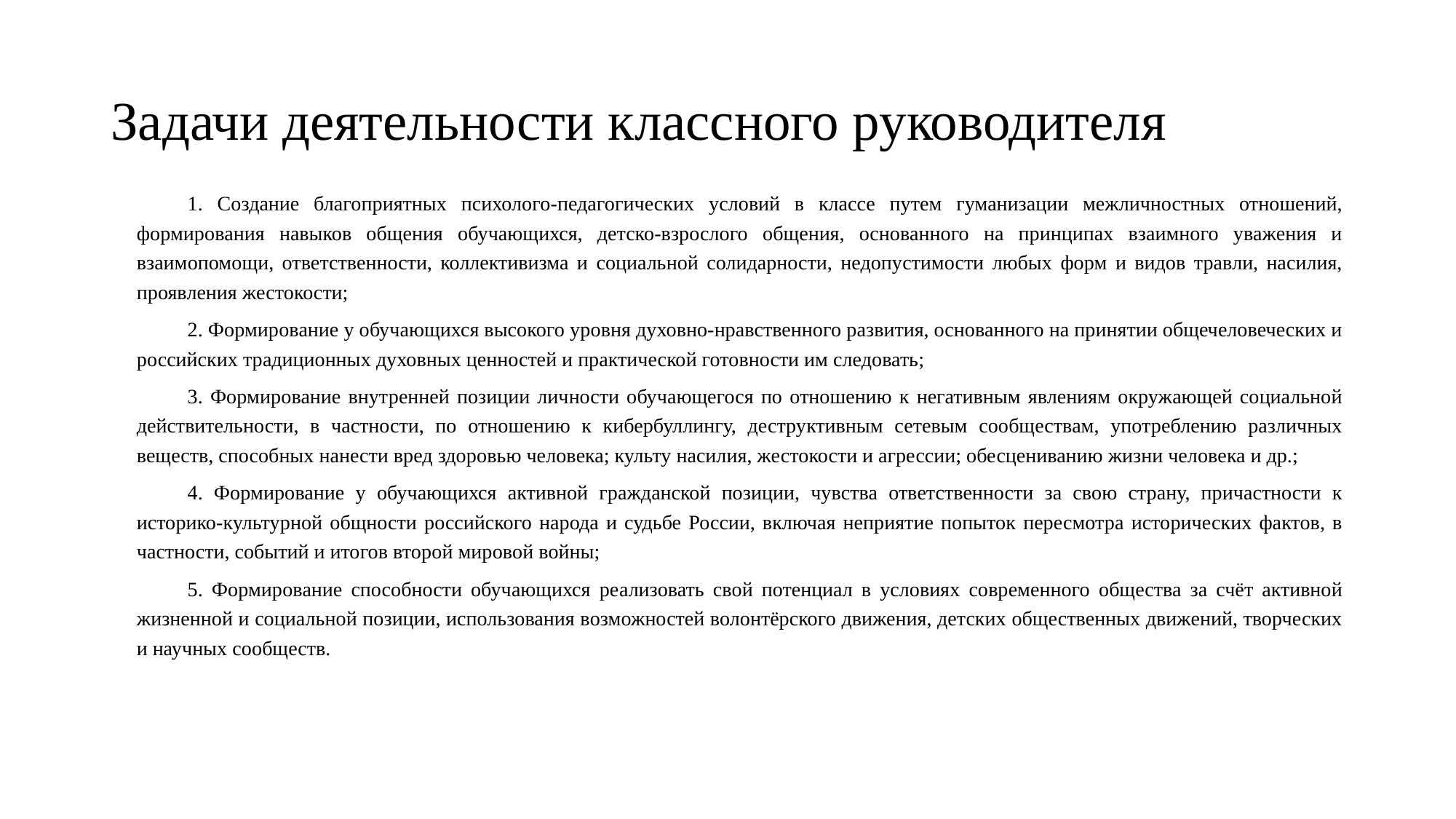

# Задачи деятельности классного руководителя
1. Создание благоприятных психолого-педагогических условий в классе путем гуманизации межличностных отношений, формирования навыков общения обучающихся, детско-взрослого общения, основанного на принципах взаимного уважения и взаимопомощи, ответственности, коллективизма и социальной солидарности, недопустимости любых форм и видов травли, насилия, проявления жестокости;
2. Формирование у обучающихся высокого уровня духовно-нравственного развития, основанного на принятии общечеловеческих и российских традиционных духовных ценностей и практической готовности им следовать;
3. Формирование внутренней позиции личности обучающегося по отношению к негативным явлениям окружающей социальной действительности, в частности, по отношению к кибербуллингу, деструктивным сетевым сообществам, употреблению различных веществ, способных нанести вред здоровью человека; культу насилия, жестокости и агрессии; обесцениванию жизни человека и др.;
4. Формирование у обучающихся активной гражданской позиции, чувства ответственности за свою страну, причастности к историко-культурной общности российского народа и судьбе России, включая неприятие попыток пересмотра исторических фактов, в частности, событий и итогов второй мировой войны;
5. Формирование способности обучающихся реализовать свой потенциал в условиях современного общества за счёт активной жизненной и социальной позиции, использования возможностей волонтёрского движения, детских общественных движений, творческих и научных сообществ.